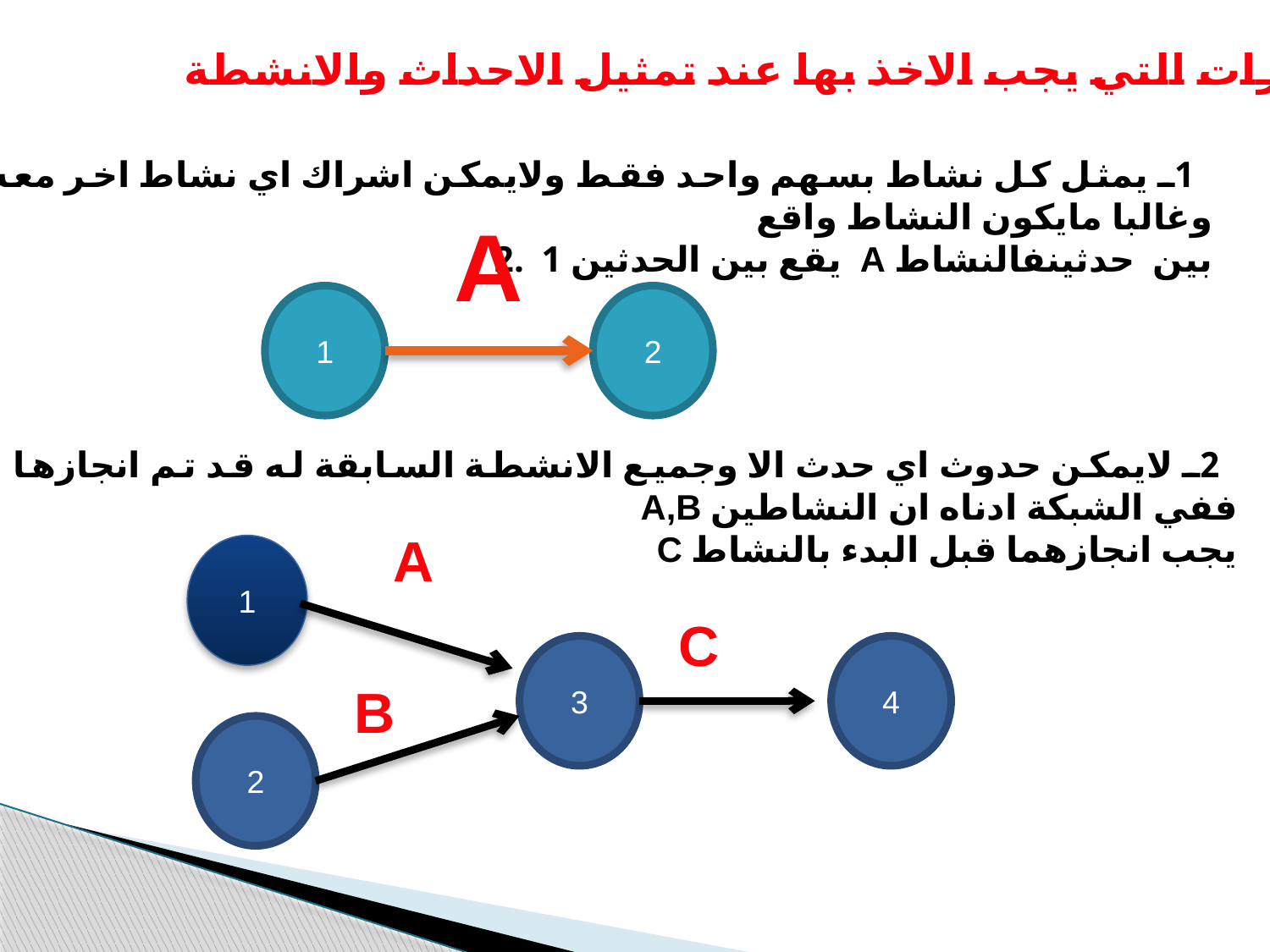

الاعتبارات التي يجب الاخذ بها عند تمثيل الاحداث والانشطة
  1ـ يمثل كل نشاط بسهم واحد فقط ولايمكن اشراك اي نشاط اخر معه وغالبا مايكون النشاط واقع
بين  حدثينفالنشاط A  يقع بين الحدثين 1  .2
A
1
2
  2ـ لايمكن حدوث اي حدث الا وجميع الانشطة السابقة له قد تم انجازها ففي الشبكة ادناه ان النشاطين A,B
يجب انجازهما قبل البدء بالنشاط C
A
1
C
3
4
B
2